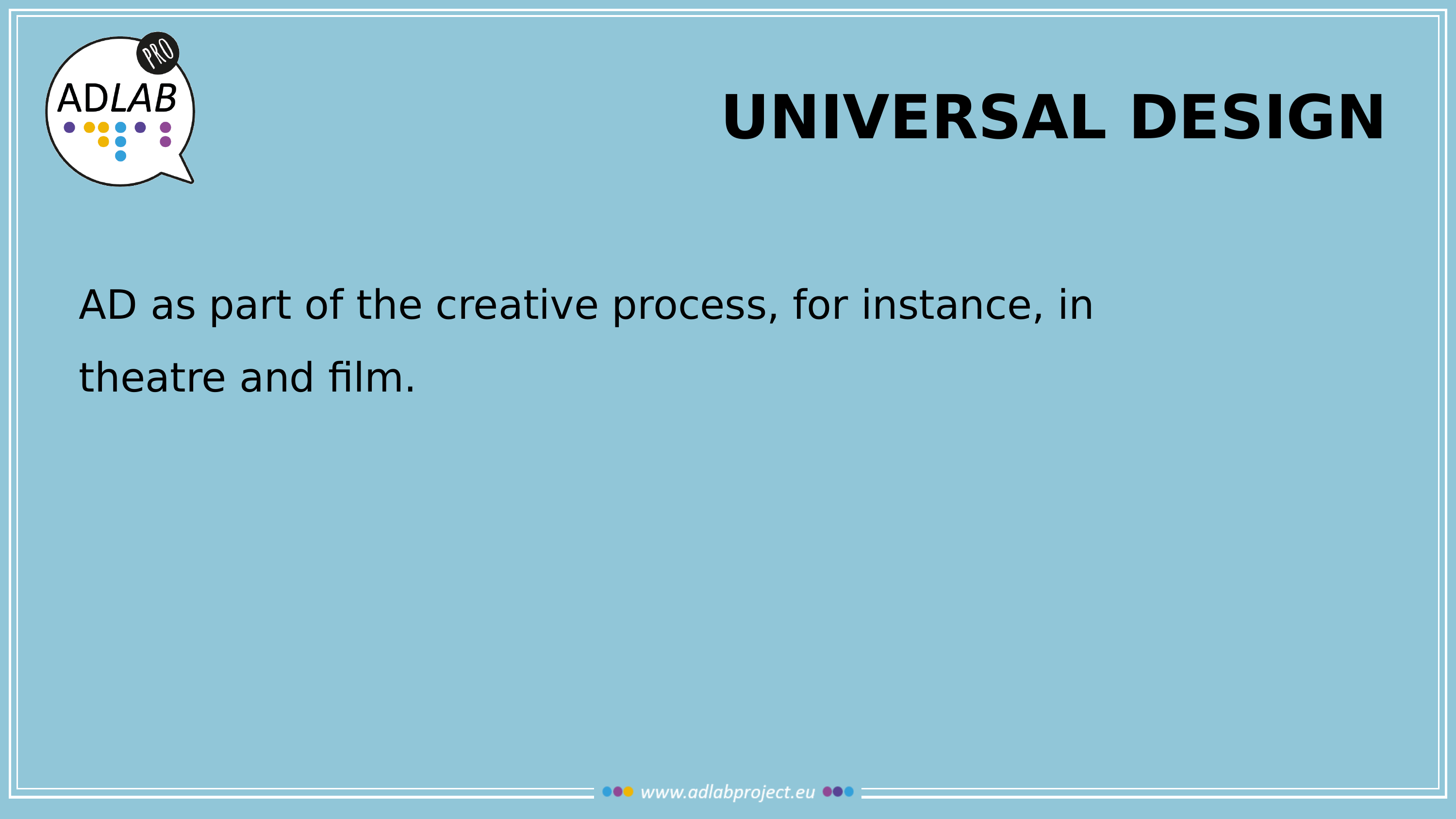

# UNIVERSAL DESIGN
AD as part of the creative process, for instance, in theatre and film.